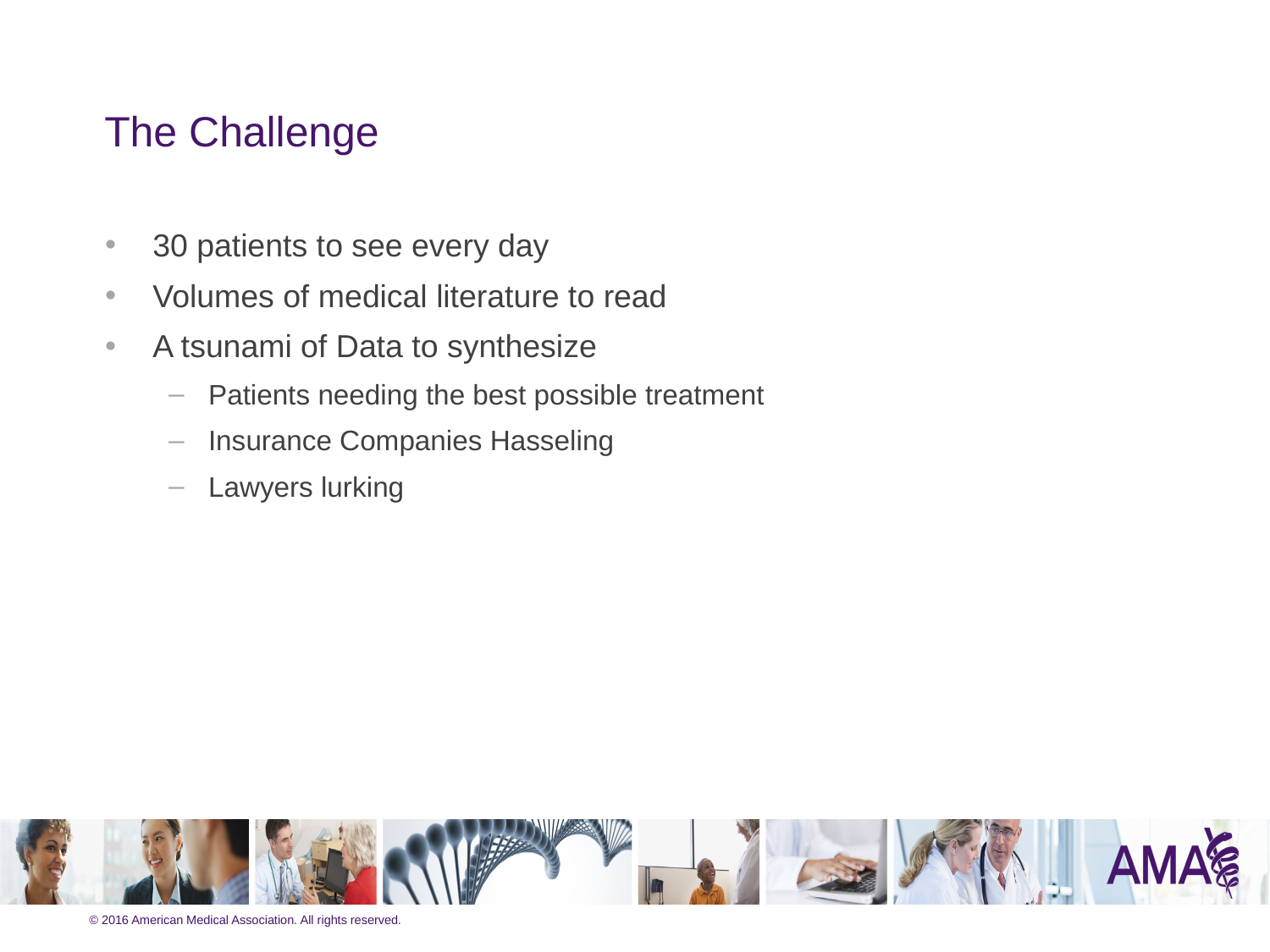

# The Challenge
30 patients to see every day
Volumes of medical literature to read
A tsunami of Data to synthesize
Patients needing the best possible treatment
Insurance Companies Hasseling
Lawyers lurking